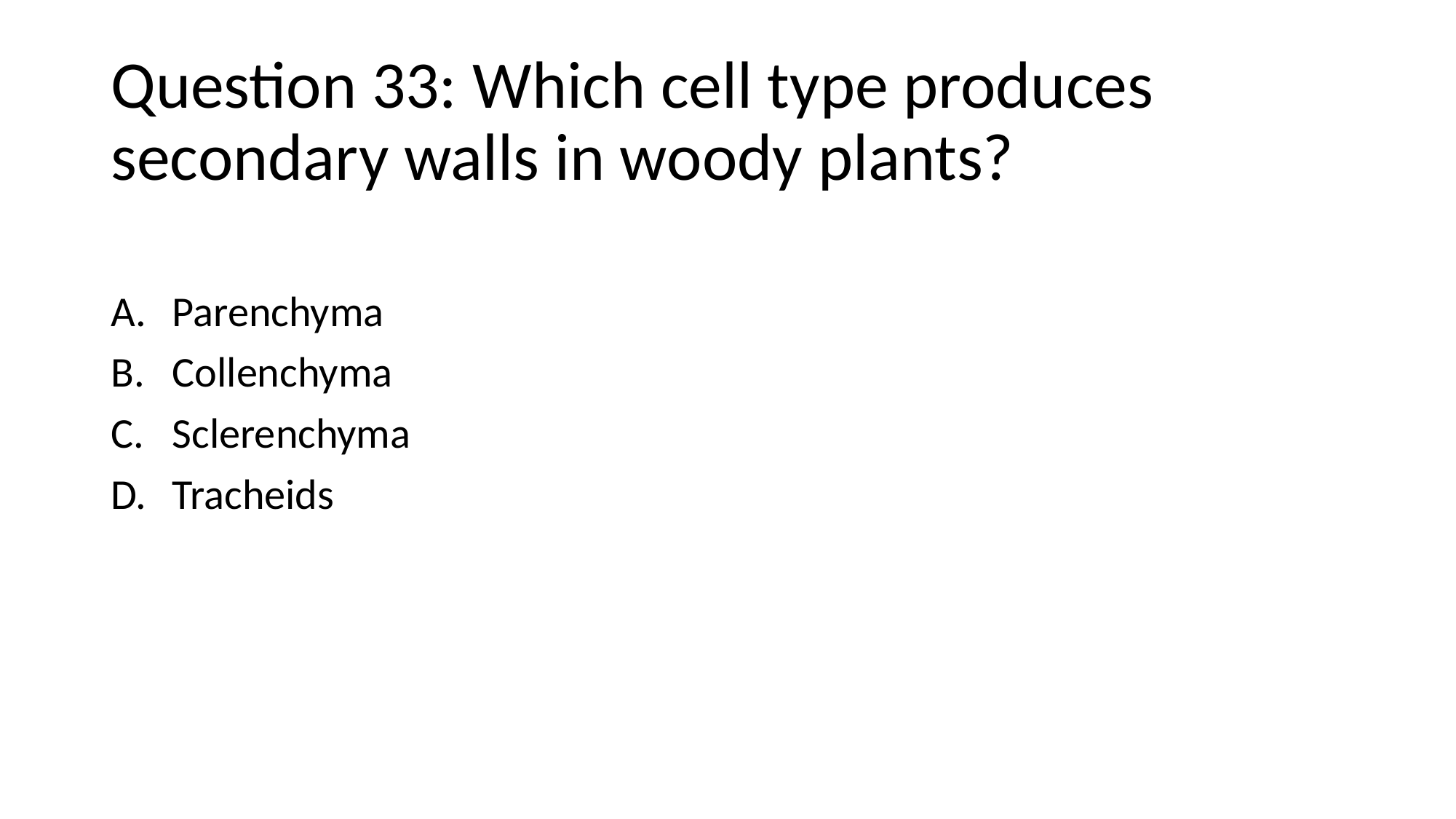

# Question 33: Which cell type produces secondary walls in woody plants?

Parenchyma
Collenchyma
Sclerenchyma
Tracheids